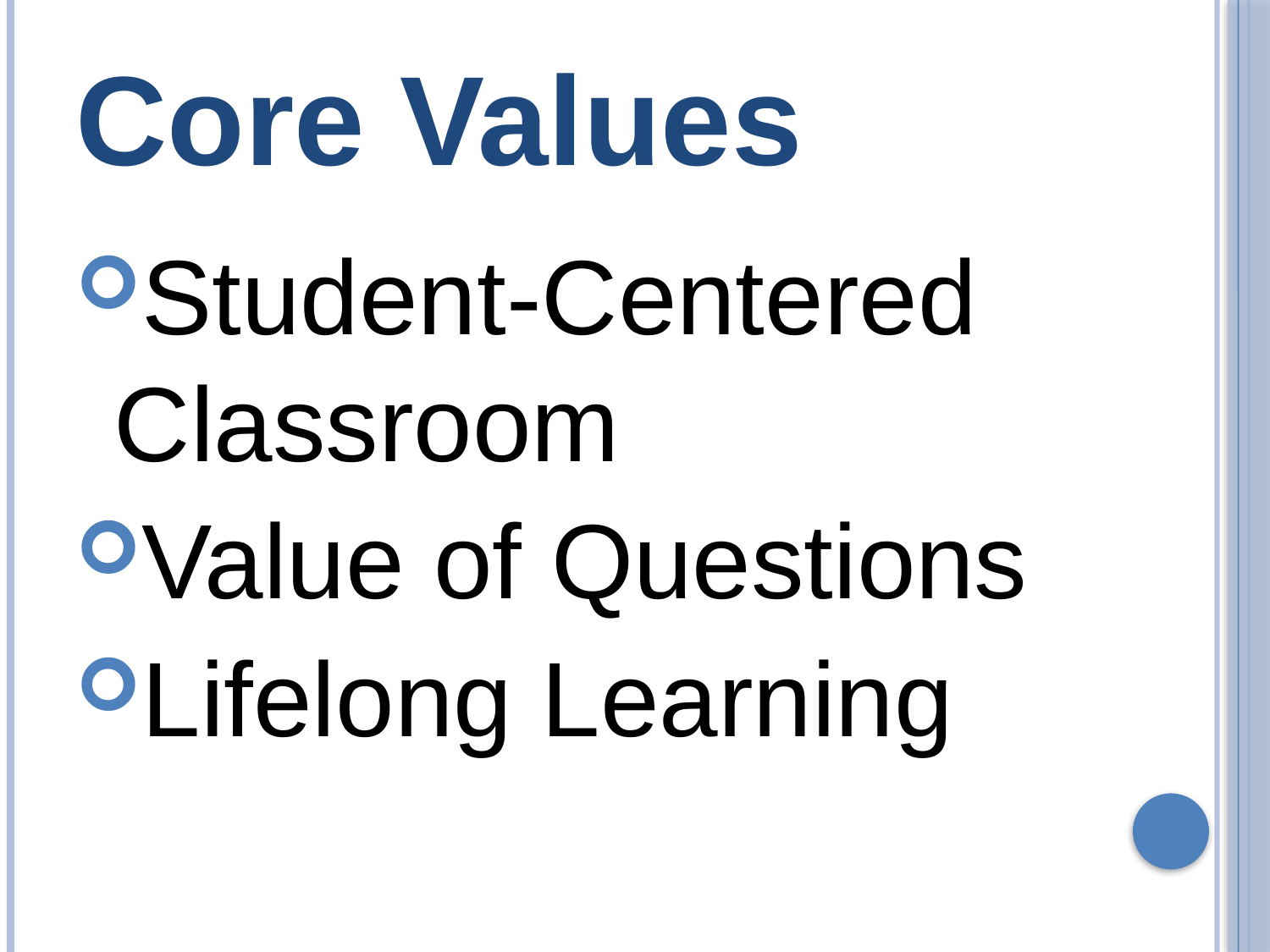

# Core Values
Student-Centered Classroom
Value of Questions
Lifelong Learning